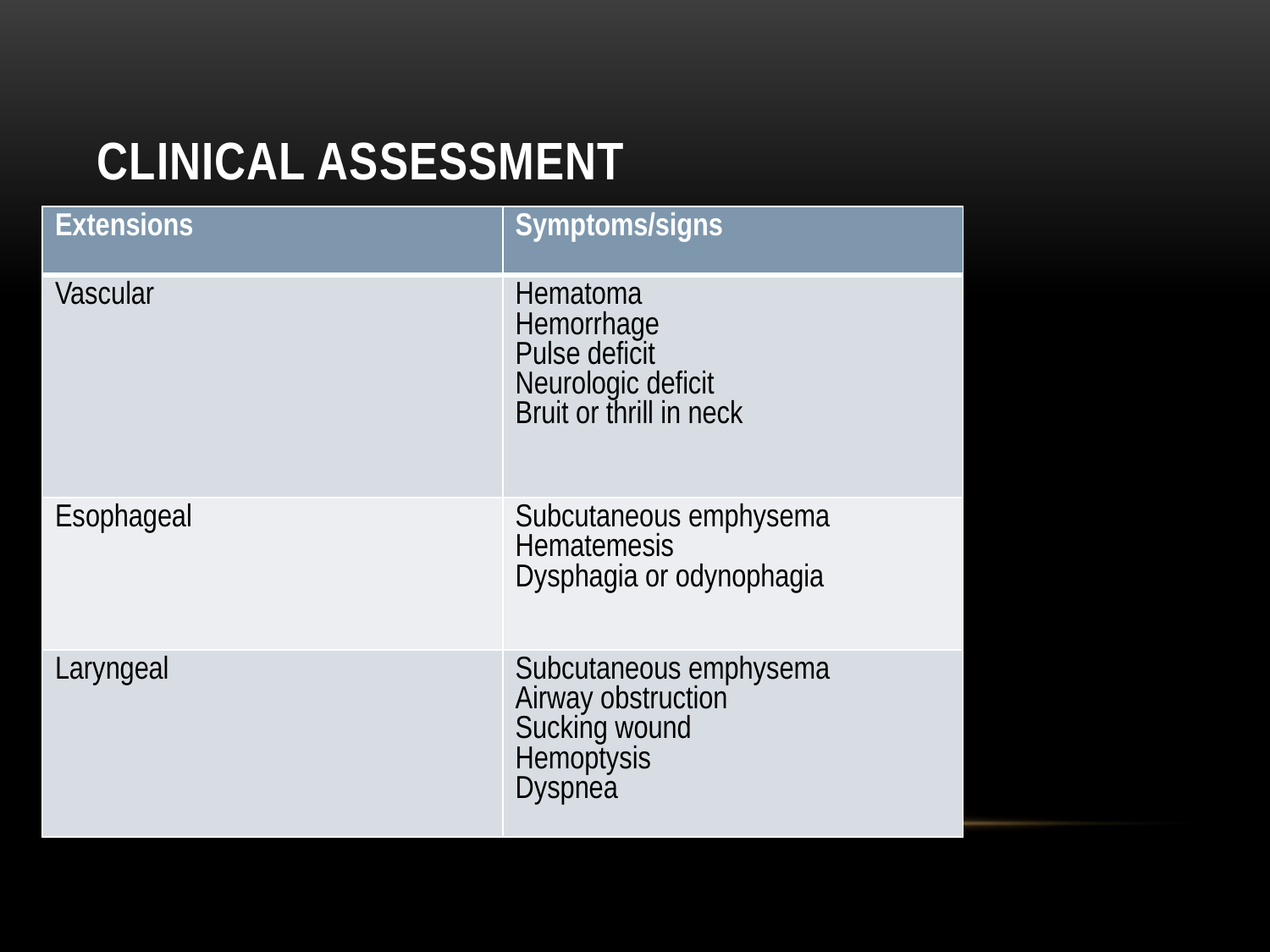

# Clinical assessment
| Extensions | Symptoms/signs |
| --- | --- |
| Vascular | Hematoma Hemorrhage Pulse deficit Neurologic deficit Bruit or thrill in neck |
| Esophageal | Subcutaneous emphysema Hematemesis Dysphagia or odynophagia |
| Laryngeal | Subcutaneous emphysema Airway obstruction Sucking wound Hemoptysis Dyspnea |